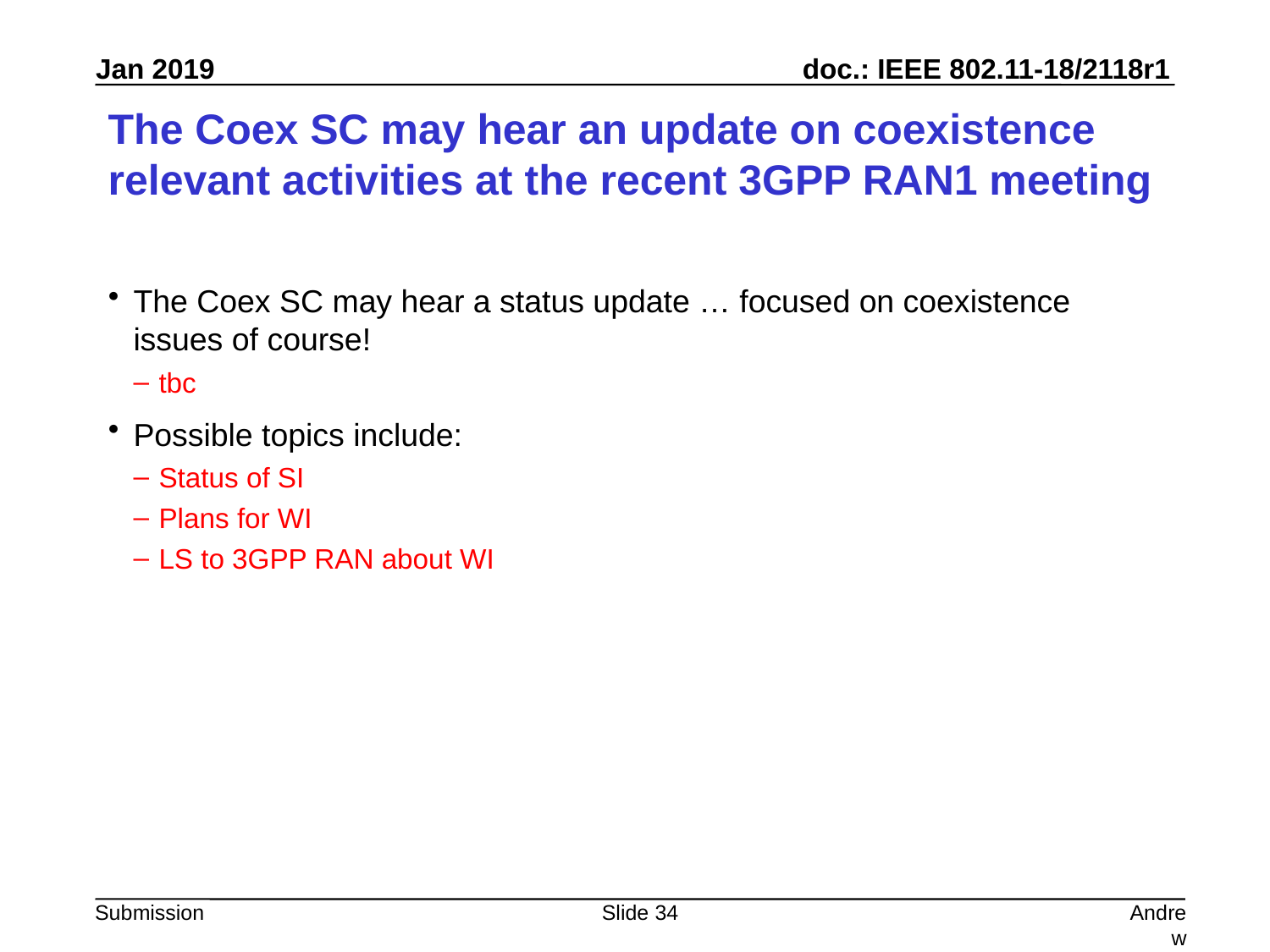

# The Coex SC may hear an update on coexistence relevant activities at the recent 3GPP RAN1 meeting
The Coex SC may hear a status update … focused on coexistence issues of course!
tbc
Possible topics include:
Status of SI
Plans for WI
LS to 3GPP RAN about WI

Slide 34
Andrew Myles, Cisco